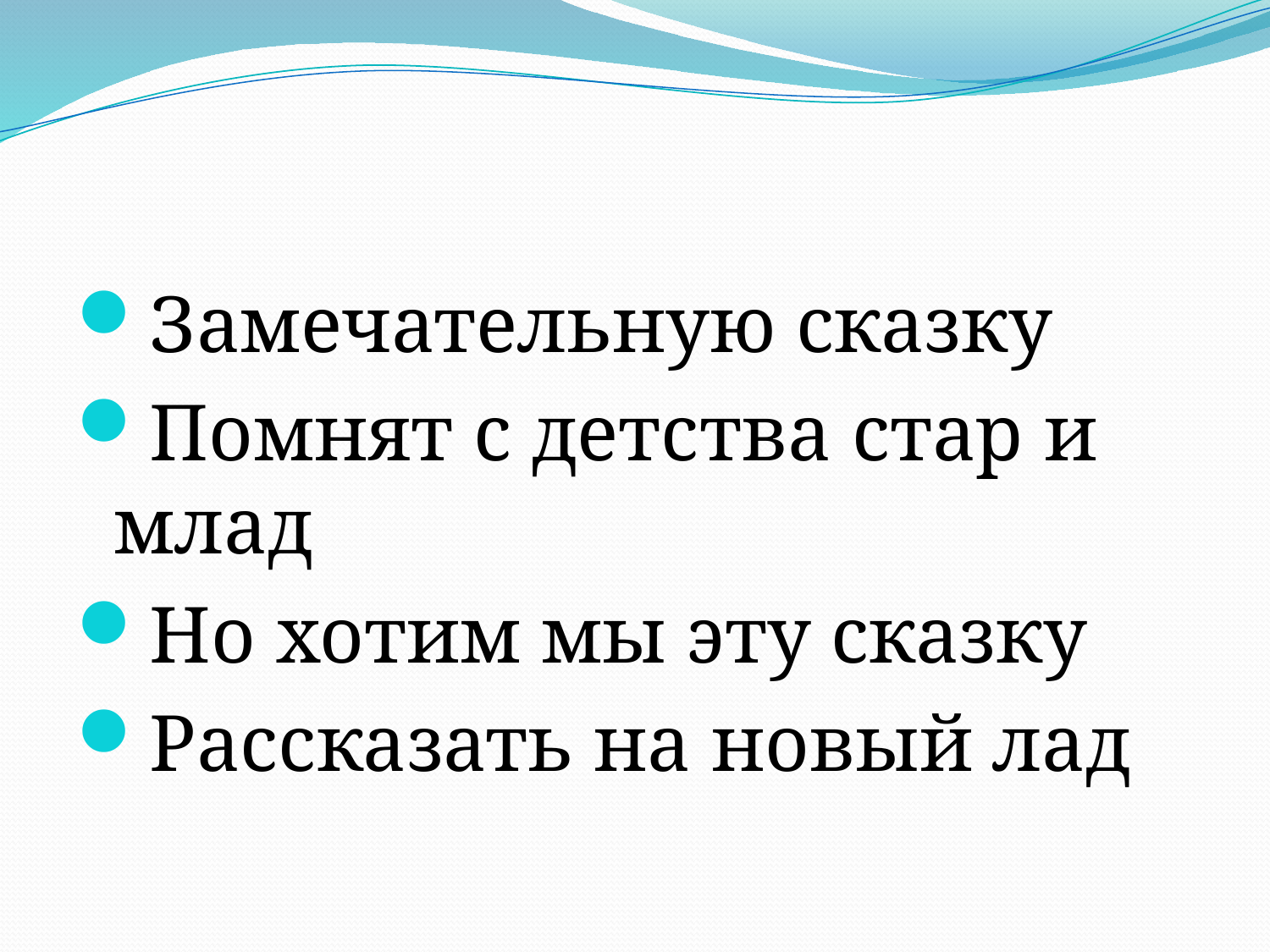

#
Замечательную сказку
Помнят с детства стар и млад
Но хотим мы эту сказку
Рассказать на новый лад